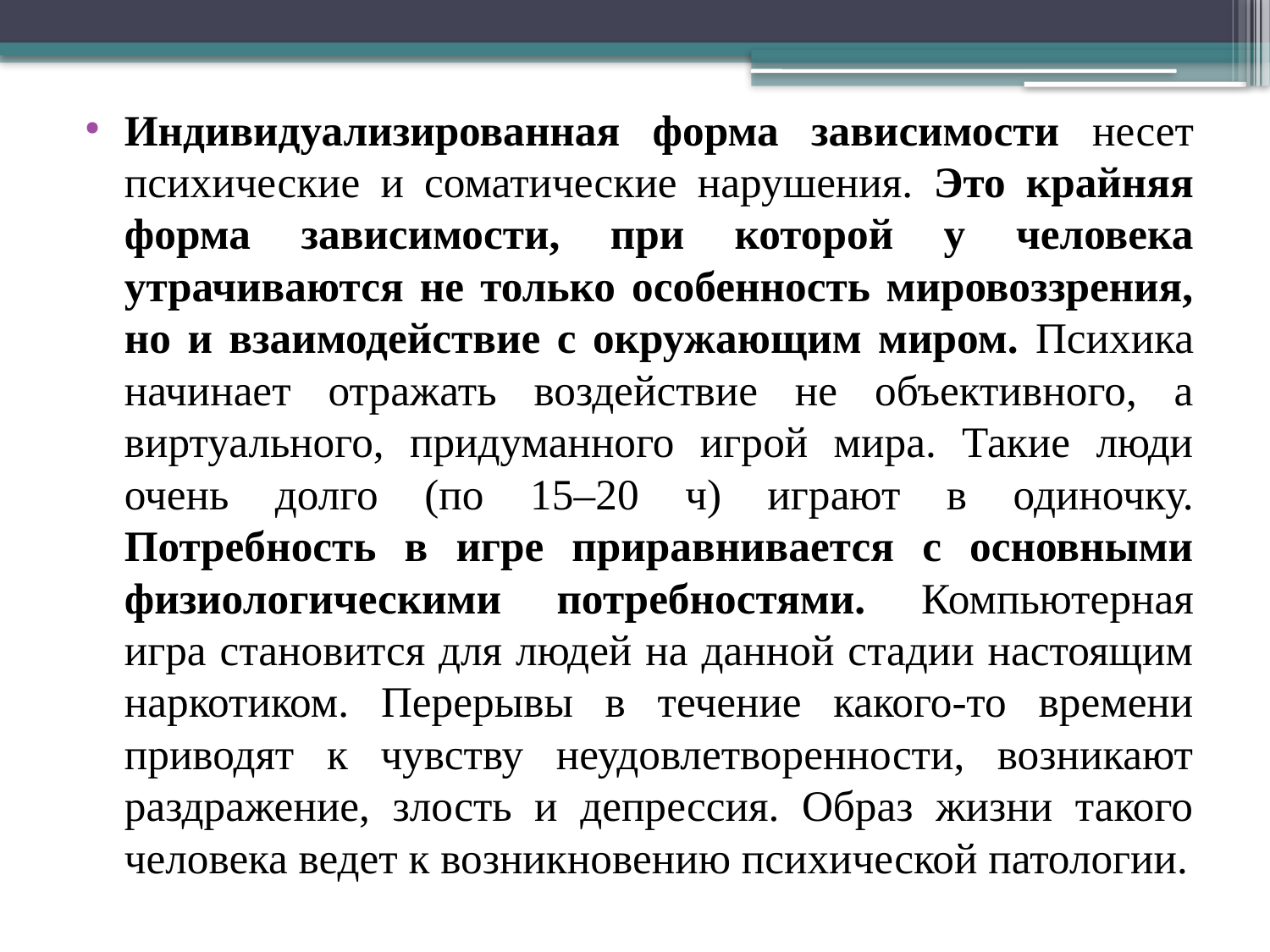

#
Индивидуализированная форма зависимости несет психические и соматические нарушения. Это крайняя форма зависимости, при которой у человека утрачиваются не только особенность мировоззрения, но и взаимодействие с окружающим миром. Психика начинает отражать воздействие не объективного, а виртуального, придуманного игрой мира. Такие люди очень долго (по 15–20 ч) играют в одиночку. Потребность в игре приравнивается с основными физиологическими потребностями. Компьютерная игра становится для людей на данной стадии настоящим наркотиком. Перерывы в течение какого-то времени приводят к чувству неудовлетворенности, возникают раздражение, злость и депрессия. Образ жизни такого человека ведет к возникновению психической патологии.